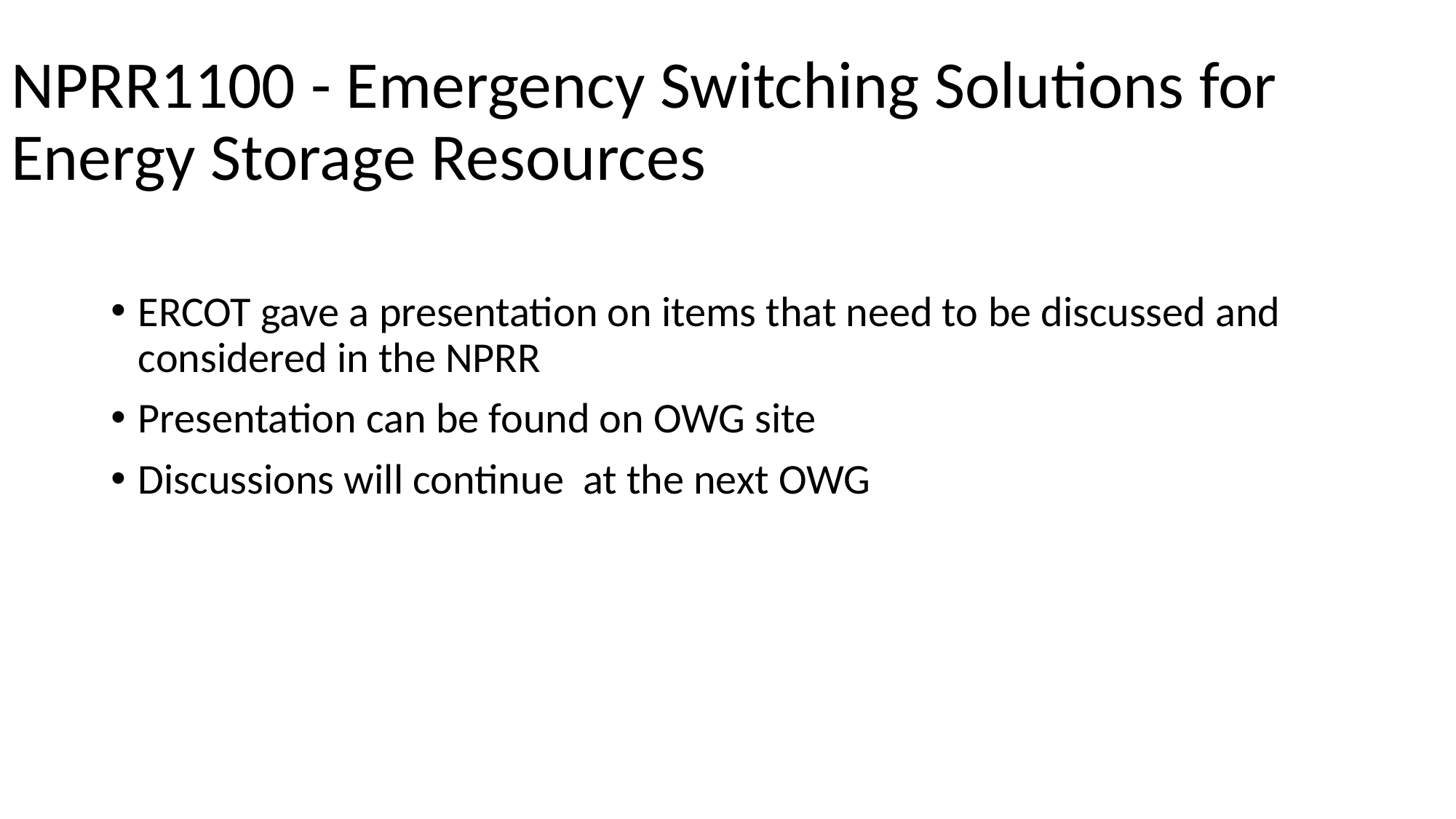

# NPRR1100 - Emergency Switching Solutions for Energy Storage Resources

ERCOT gave a presentation on items that need to be discussed and considered in the NPRR
Presentation can be found on OWG site
Discussions will continue  at the next OWG